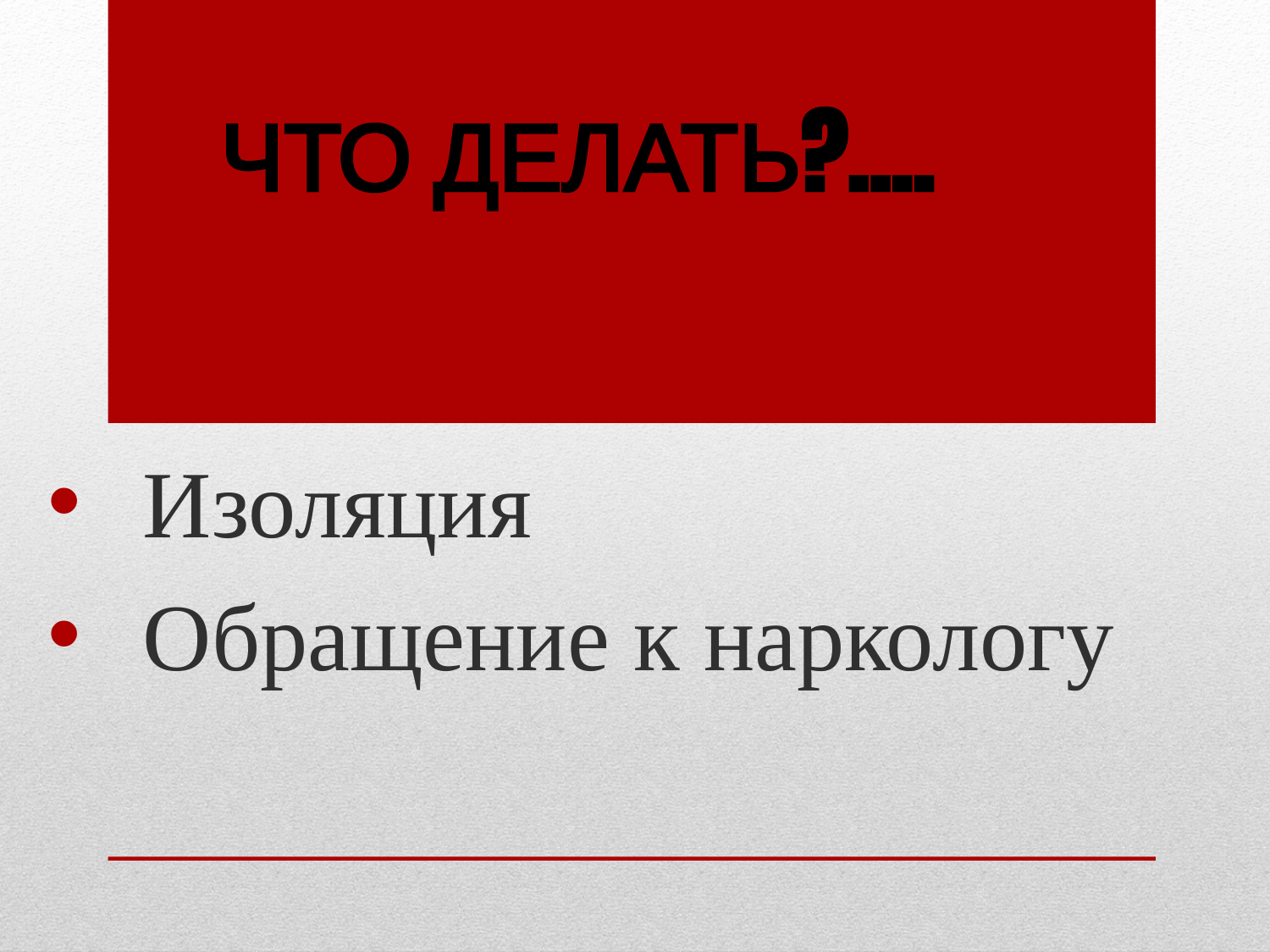

# ЧТО ДЕЛАТЬ?....
Изоляция
Обращение к наркологу